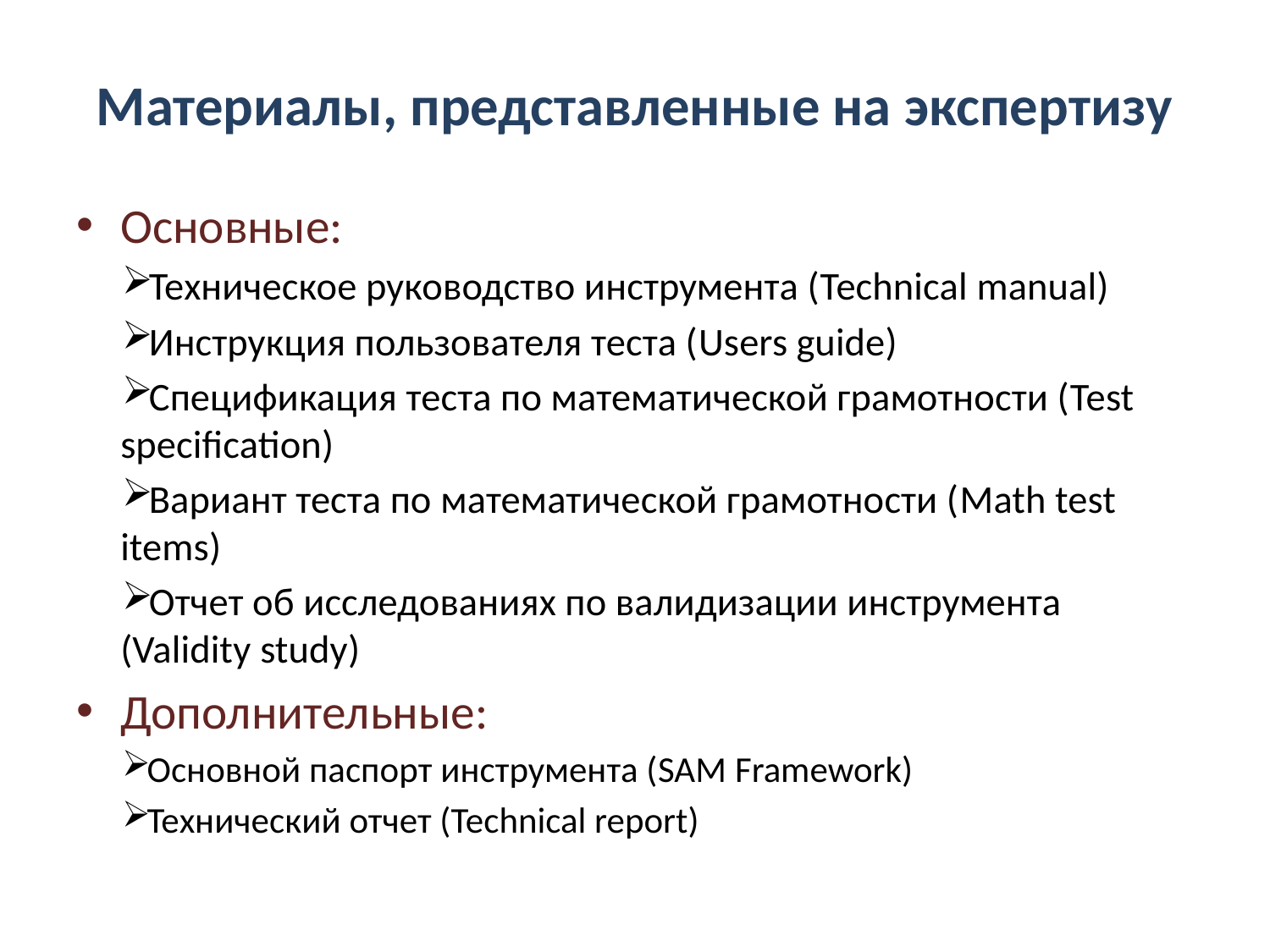

# Материалы, представленные на экспертизу
Основные:
Техническое руководство инструмента (Technical manual)
Инструкция пользователя теста (Users guide)
Спецификация теста по математической грамотности (Test specification)
Вариант теста по математической грамотности (Math test items)
Отчет об исследованиях по валидизации инструмента (Validity study)
Дополнительные:
Основной паспорт инструмента (SAM Framework)
Технический отчет (Technical report)